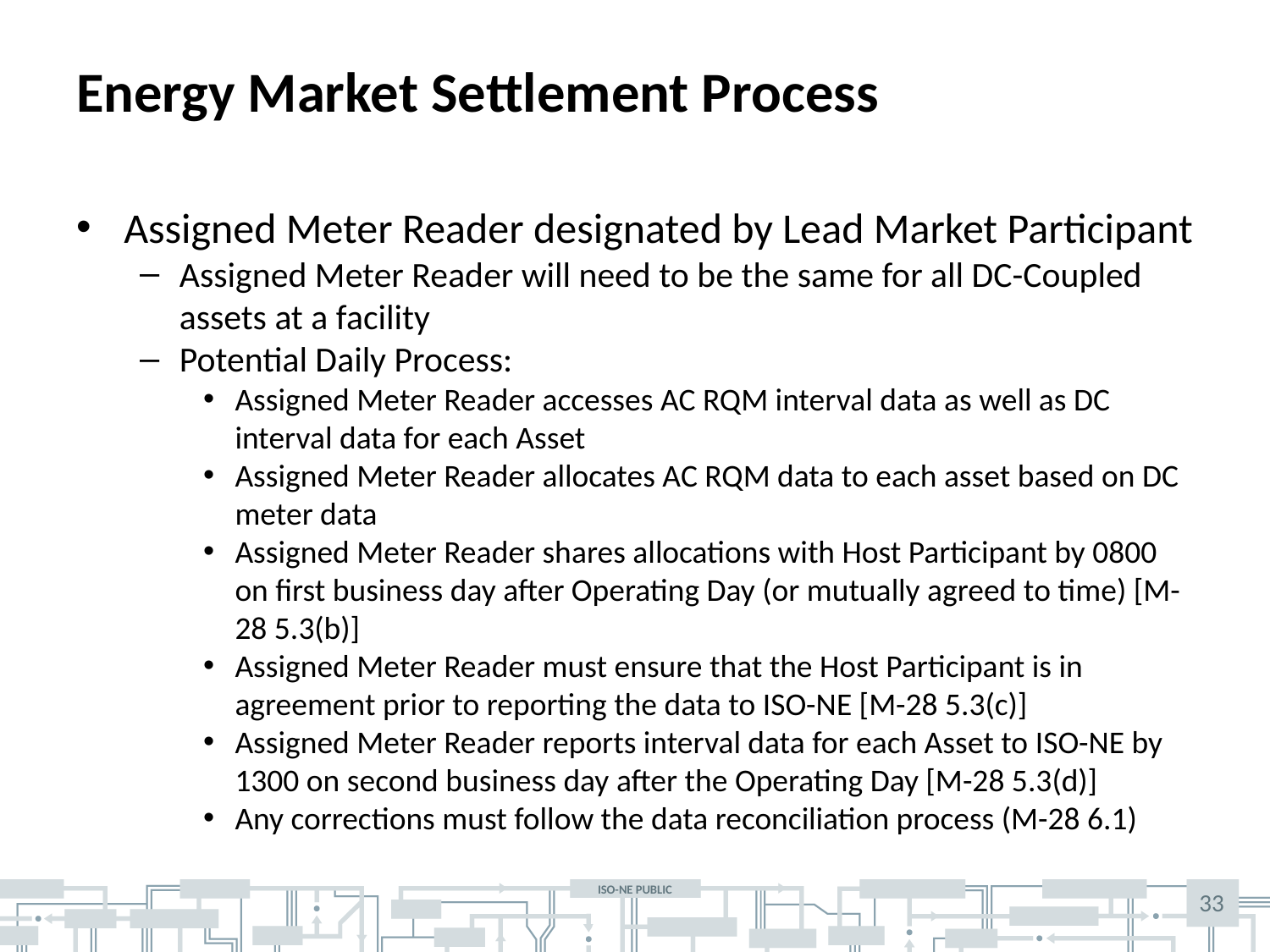

# Energy Market Settlement Process
Assigned Meter Reader designated by Lead Market Participant
Assigned Meter Reader will need to be the same for all DC-Coupled assets at a facility
Potential Daily Process:
Assigned Meter Reader accesses AC RQM interval data as well as DC interval data for each Asset
Assigned Meter Reader allocates AC RQM data to each asset based on DC meter data
Assigned Meter Reader shares allocations with Host Participant by 0800 on first business day after Operating Day (or mutually agreed to time) [M-28 5.3(b)]
Assigned Meter Reader must ensure that the Host Participant is in agreement prior to reporting the data to ISO-NE [M-28 5.3(c)]
Assigned Meter Reader reports interval data for each Asset to ISO-NE by 1300 on second business day after the Operating Day [M-28 5.3(d)]
Any corrections must follow the data reconciliation process (M-28 6.1)

33